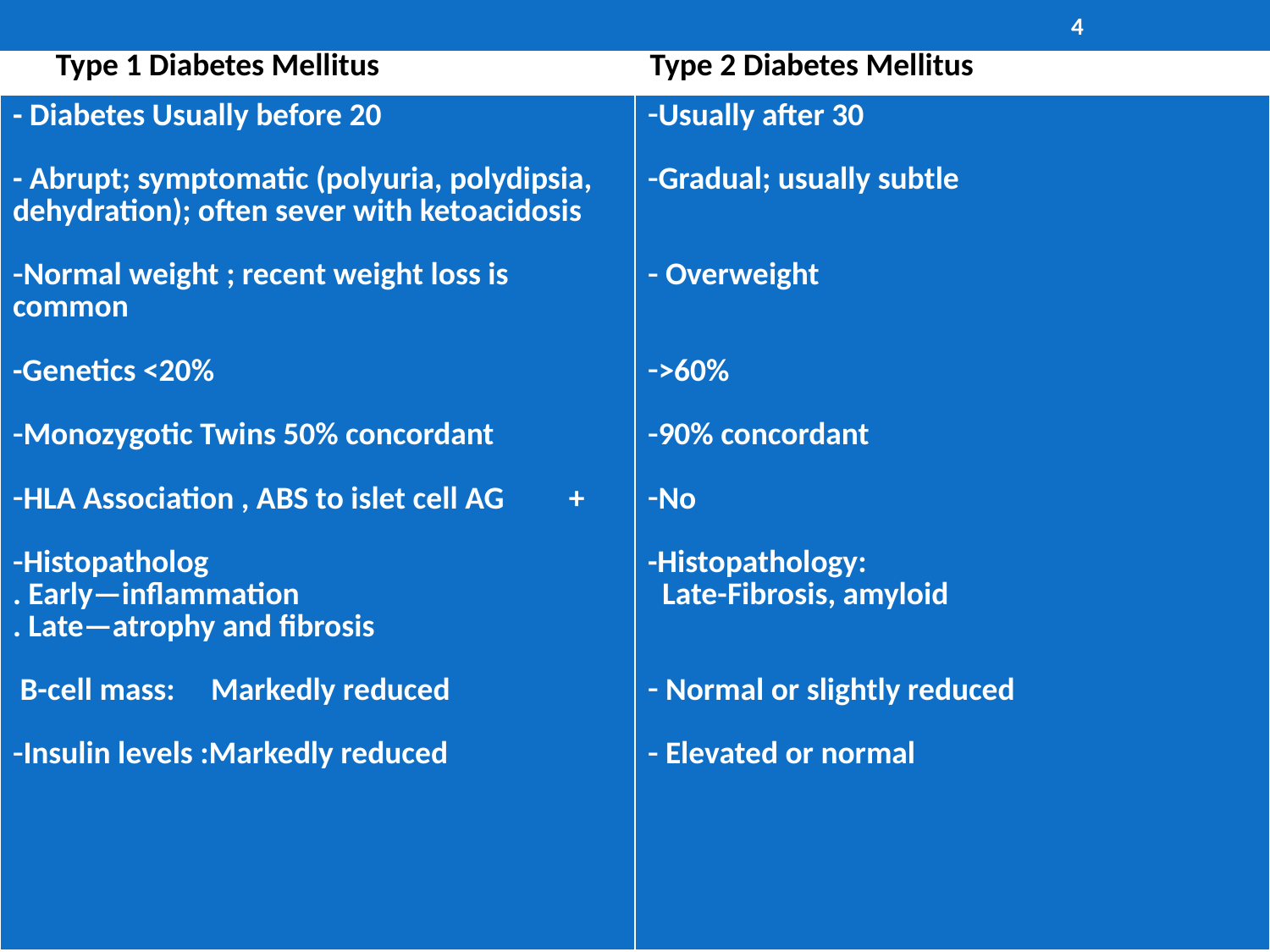

Type 1 Diabetes Mellitus 		                  Type 2 Diabetes Mellitus

4
| - Diabetes Usually before 20 - Abrupt; symptomatic (polyuria, polydipsia, dehydration); often sever with ketoacidosis Normal weight ; recent weight loss is common -Genetics <20% Monozygotic Twins 50% concordant HLA Association , ABS to islet cell AG + Histopatholog . Early—inflammation . Late—atrophy and fibrosis B-cell mass: Markedly reduced Insulin levels :Markedly reduced | Usually after 30 Gradual; usually subtle Overweight >60% 90% concordant No -Histopathology: Late-Fibrosis, amyloid Normal or slightly reduced Elevated or normal |
| --- | --- |